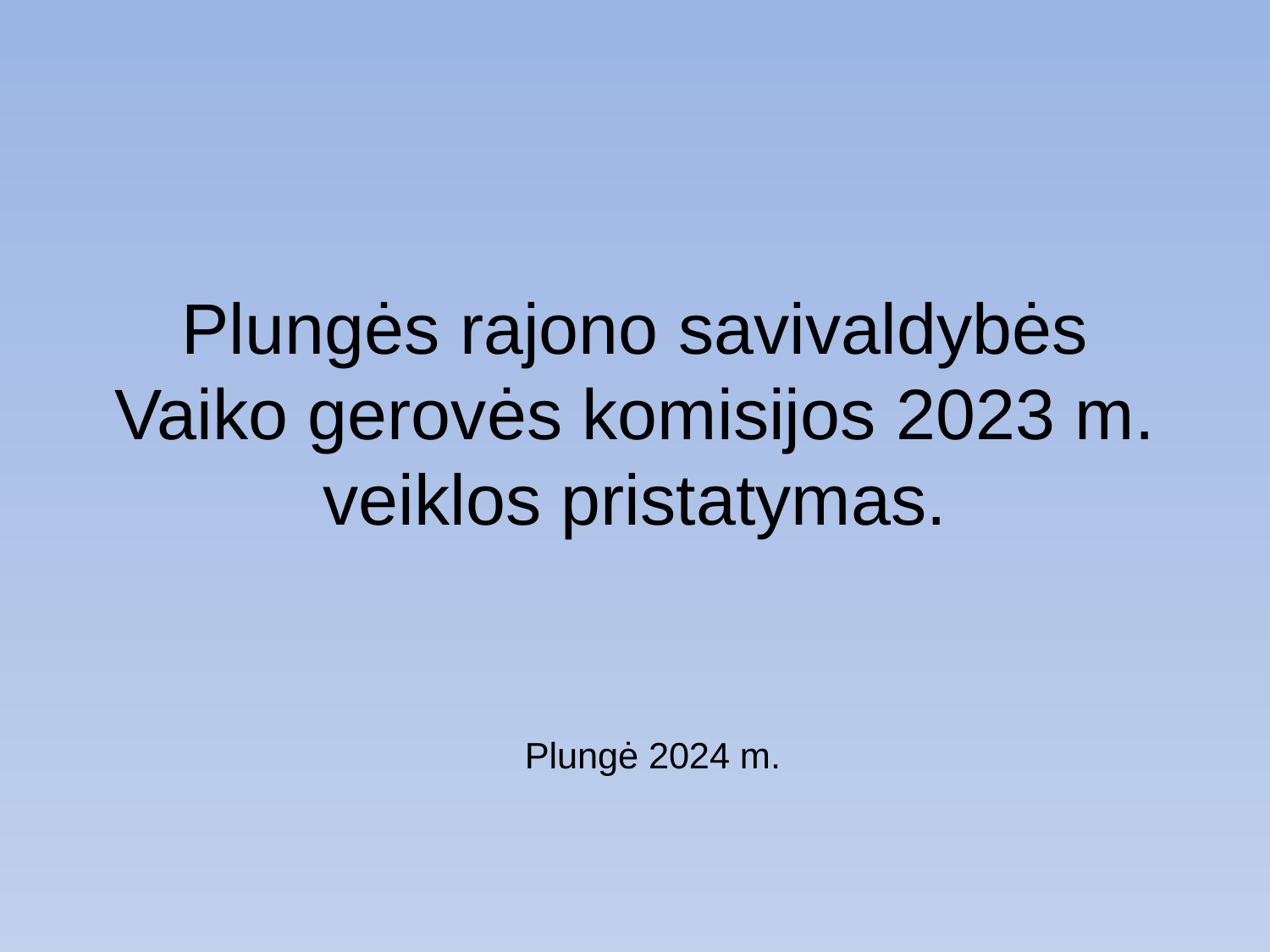

# Plungės rajono savivaldybės Vaiko gerovės komisijos 2023 m. veiklos pristatymas.
Plungė 2024 m.